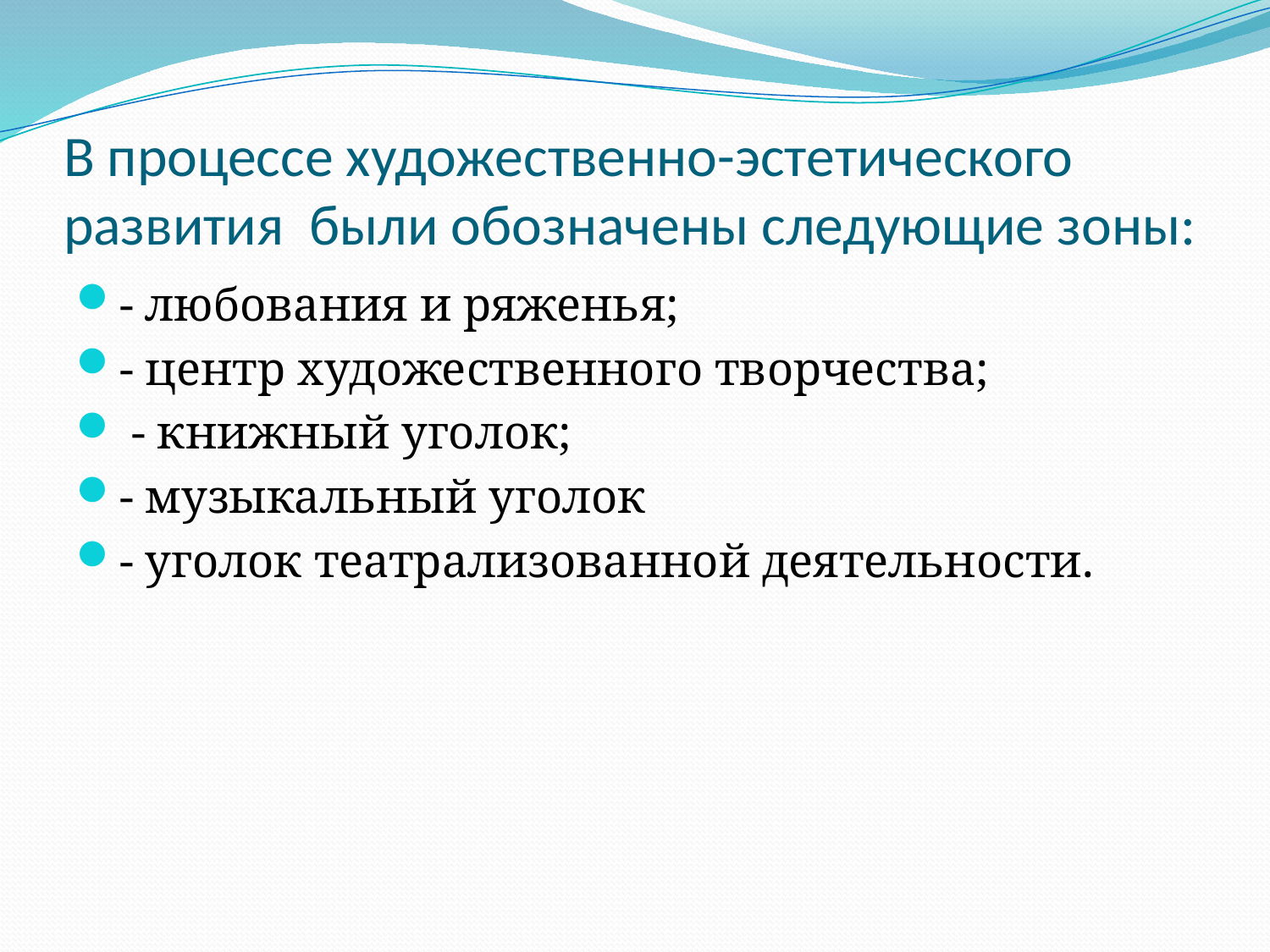

# В процессе художественно-эстетического развития  были обозначены следующие зоны:
- любования и ряженья;
- центр художественного творчества;
 - книжный уголок;
- музыкальный уголок
- уголок театрализованной деятельности.